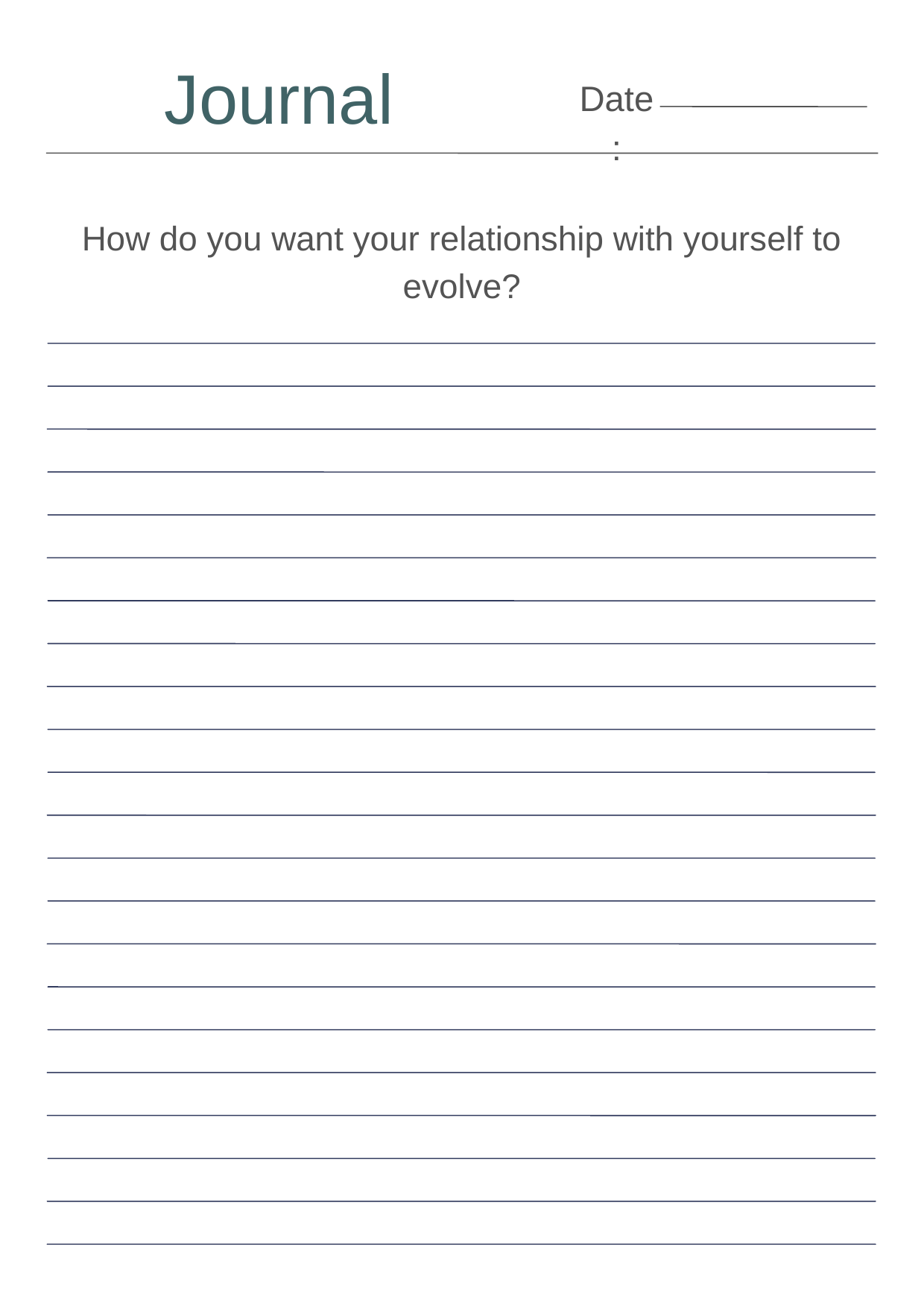

Journal
Date:

How do you want your relationship with yourself to evolve?